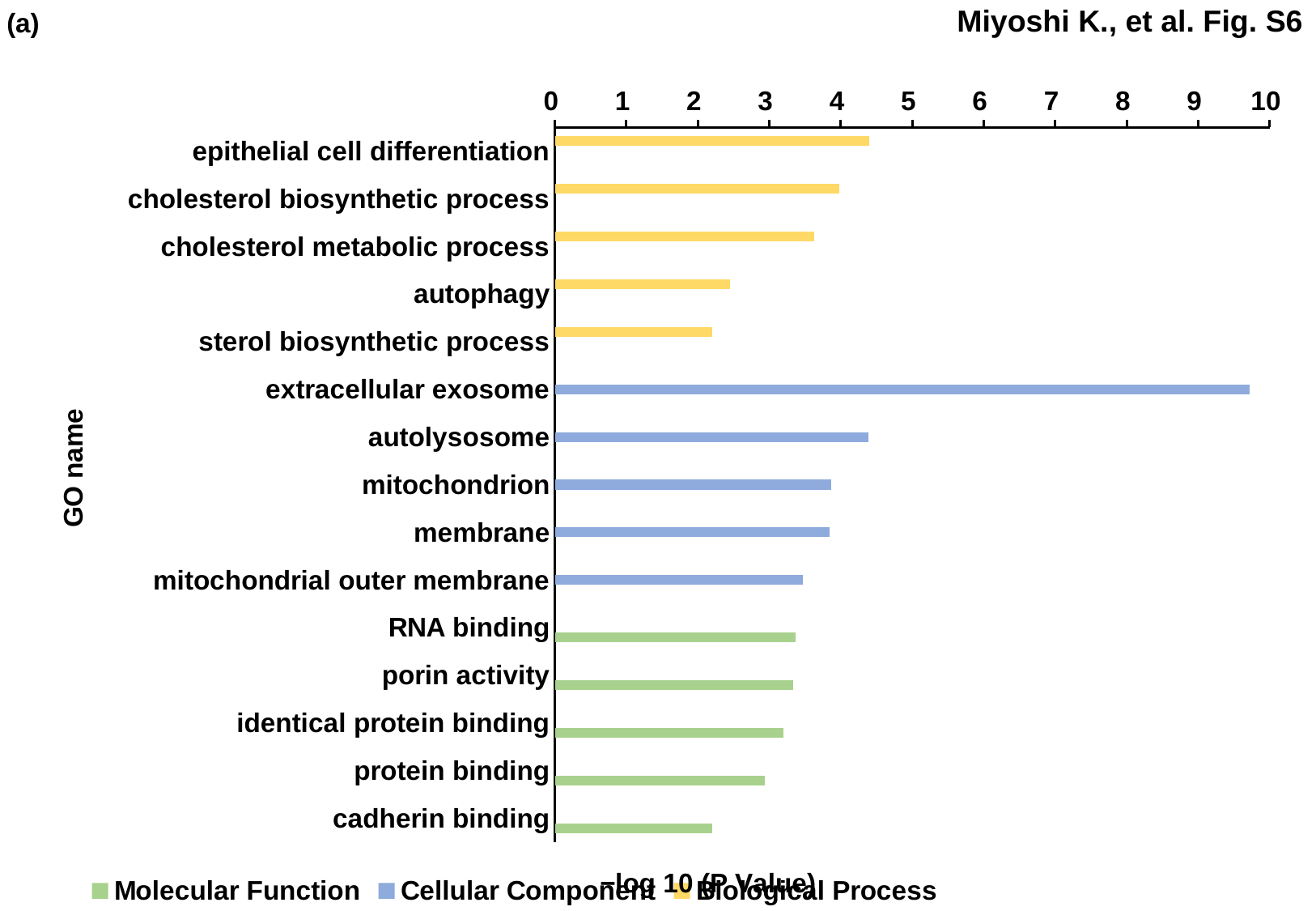

### Chart

| Category |  |  |  |
|---|---|---|---|
| epithelial cell differentiation | 4.402794930911137 | None | None |
| cholesterol biosynthetic process | 3.9773763898512415 | None | None |
| cholesterol metabolic process | 3.630264869805133 | None | None |
| autophagy | 2.450454519791937 | None | None |
| sterol biosynthetic process | 2.200468199108381 | None | None |
| extracellular exosome | None | 9.722262553515904 | None |
| autolysosome | None | 4.387358801623152 | None |
| mitochondrion | None | 3.8709355432116213 | None |
| membrane | None | 3.8456051582985373 | None |
| mitochondrial outer membrane | None | 3.466902602321358 | None |
| RNA binding | None | None | 3.3709126943767544 |
| porin activity | None | None | 3.3346259916517345 |
| identical protein binding | None | None | 3.2015473969337642 |
| protein binding | None | None | 2.932742565842981 |
| cadherin binding | None | None | 2.2031521891022727 |
(a)
Miyoshi K., et al. Fig. S6